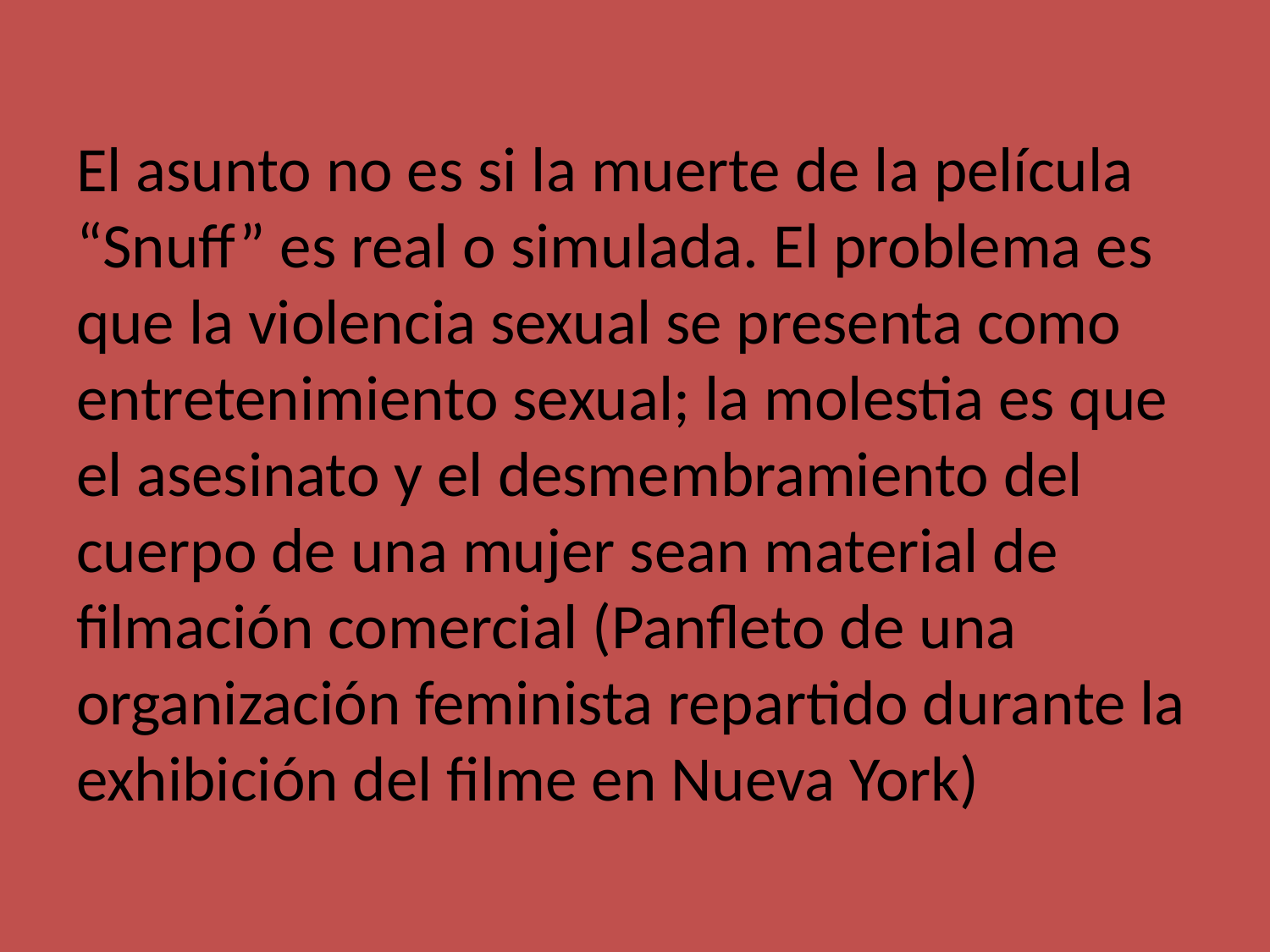

# El asunto no es si la muerte de la película “Snuff” es real o simulada. El problema es que la violencia sexual se presenta como entretenimiento sexual; la molestia es que el asesinato y el desmembramiento del cuerpo de una mujer sean material de filmación comercial (Panfleto de una organización feminista repartido durante la exhibición del filme en Nueva York)